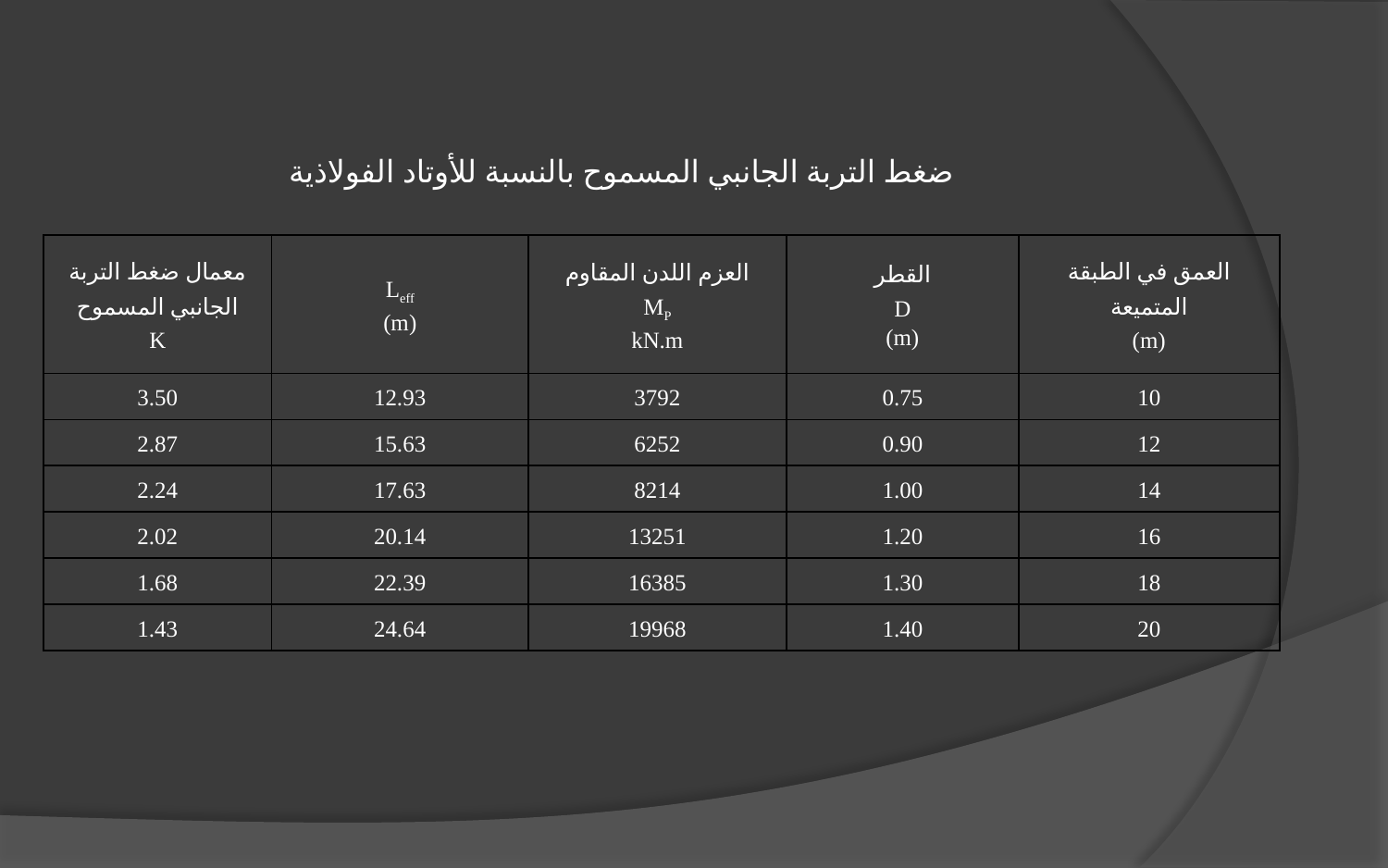

ضغط التربة الجانبي المسموح بالنسبة للأوتاد الفولاذية

| معمال ضغط التربة الجانبي المسموح K | Leff (m) | العزم اللدن المقاوم MP kN.m | القطر D (m) | العمق في الطبقة المتميعة (m) |
| --- | --- | --- | --- | --- |
| 3.50 | 12.93 | 3792 | 0.75 | 10 |
| 2.87 | 15.63 | 6252 | 0.90 | 12 |
| 2.24 | 17.63 | 8214 | 1.00 | 14 |
| 2.02 | 20.14 | 13251 | 1.20 | 16 |
| 1.68 | 22.39 | 16385 | 1.30 | 18 |
| 1.43 | 24.64 | 19968 | 1.40 | 20 |